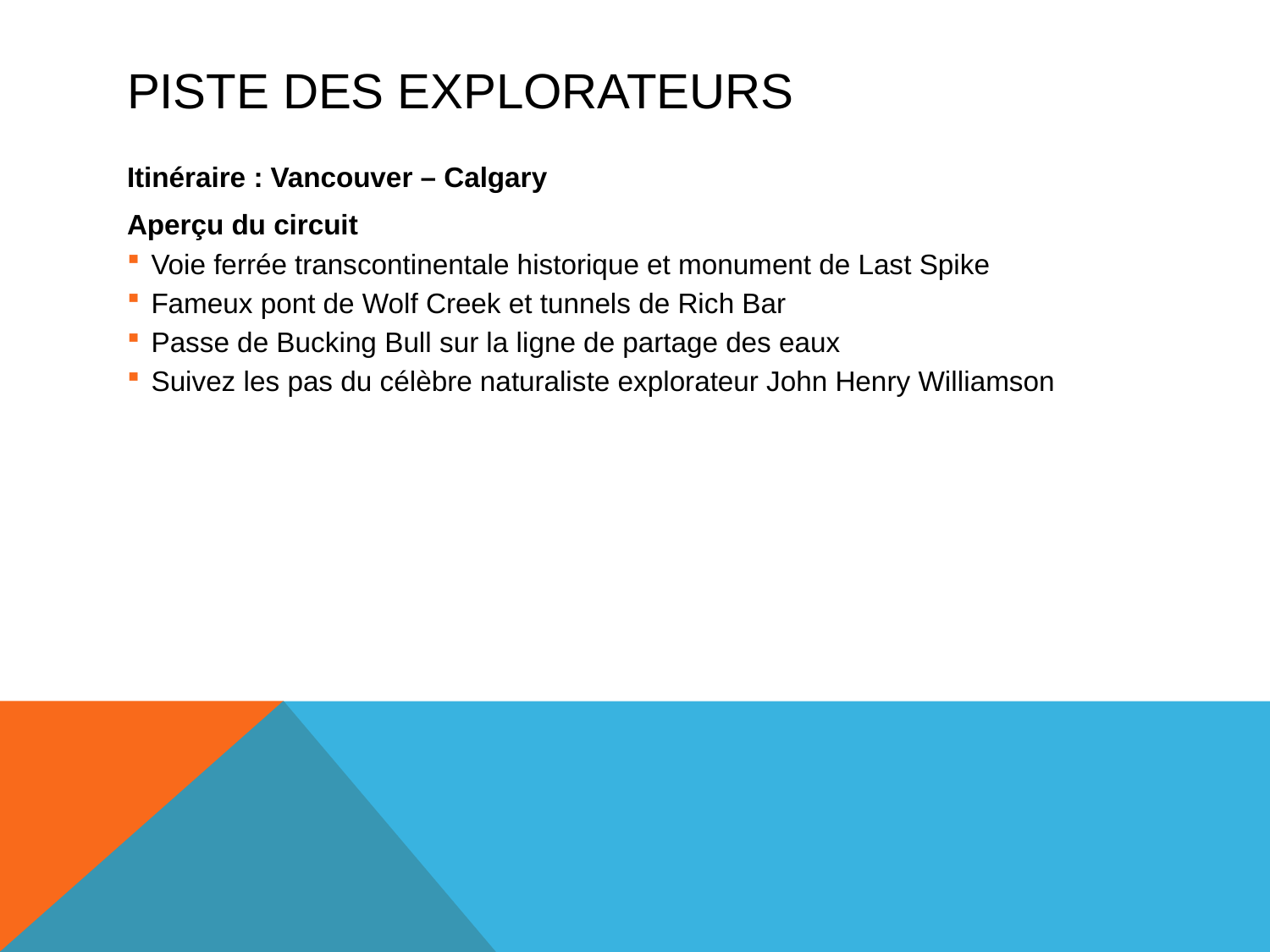

# Piste des Explorateurs
Itinéraire : Vancouver – Calgary
Aperçu du circuit
Voie ferrée transcontinentale historique et monument de Last Spike
Fameux pont de Wolf Creek et tunnels de Rich Bar
Passe de Bucking Bull sur la ligne de partage des eaux
Suivez les pas du célèbre naturaliste explorateur John Henry Williamson